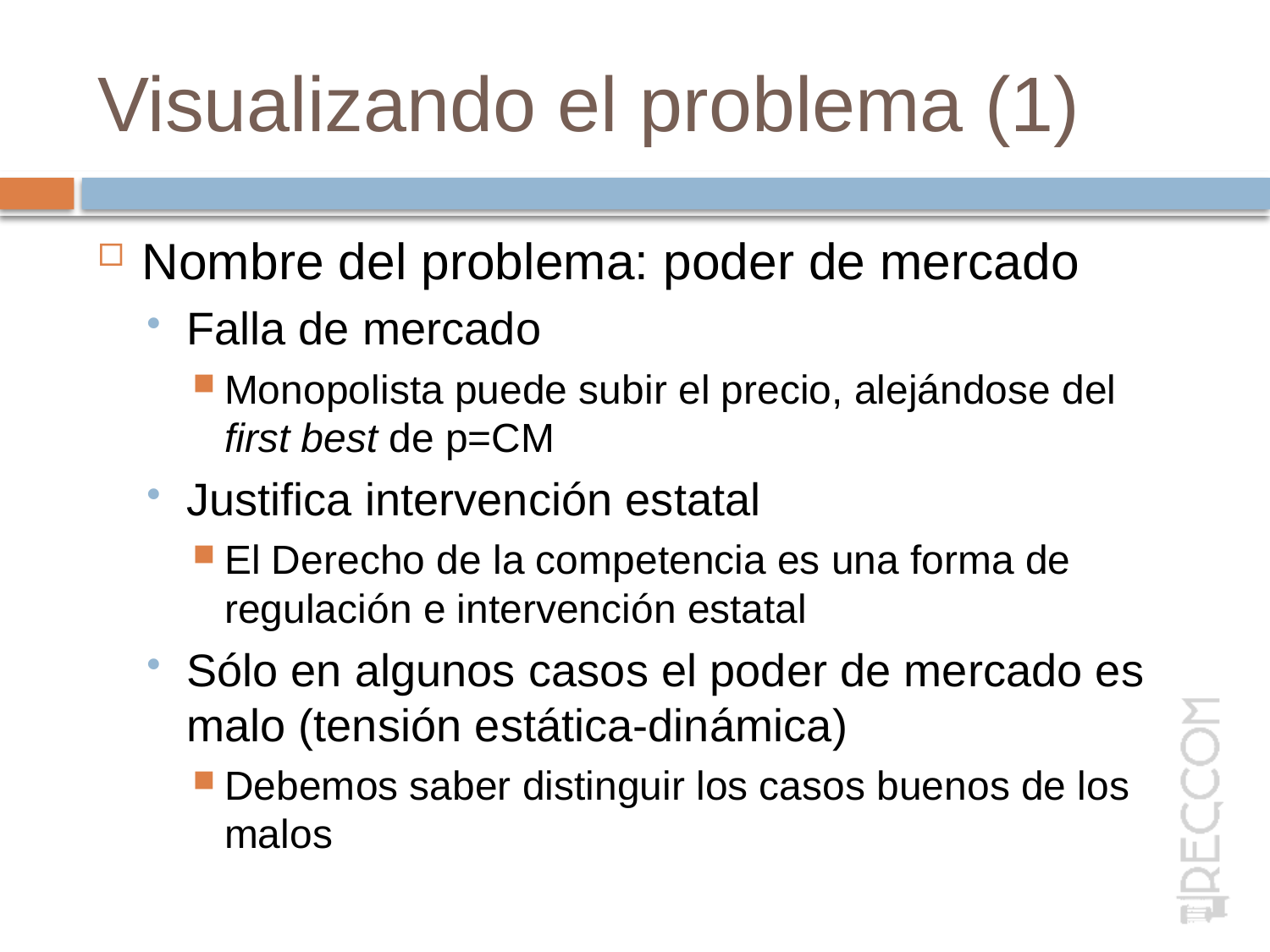

# Visualizando el problema (1)
Nombre del problema: poder de mercado
Falla de mercado
Monopolista puede subir el precio, alejándose del first best de p=CM
Justifica intervención estatal
El Derecho de la competencia es una forma de regulación e intervención estatal
Sólo en algunos casos el poder de mercado es malo (tensión estática-dinámica)
Debemos saber distinguir los casos buenos de los malos